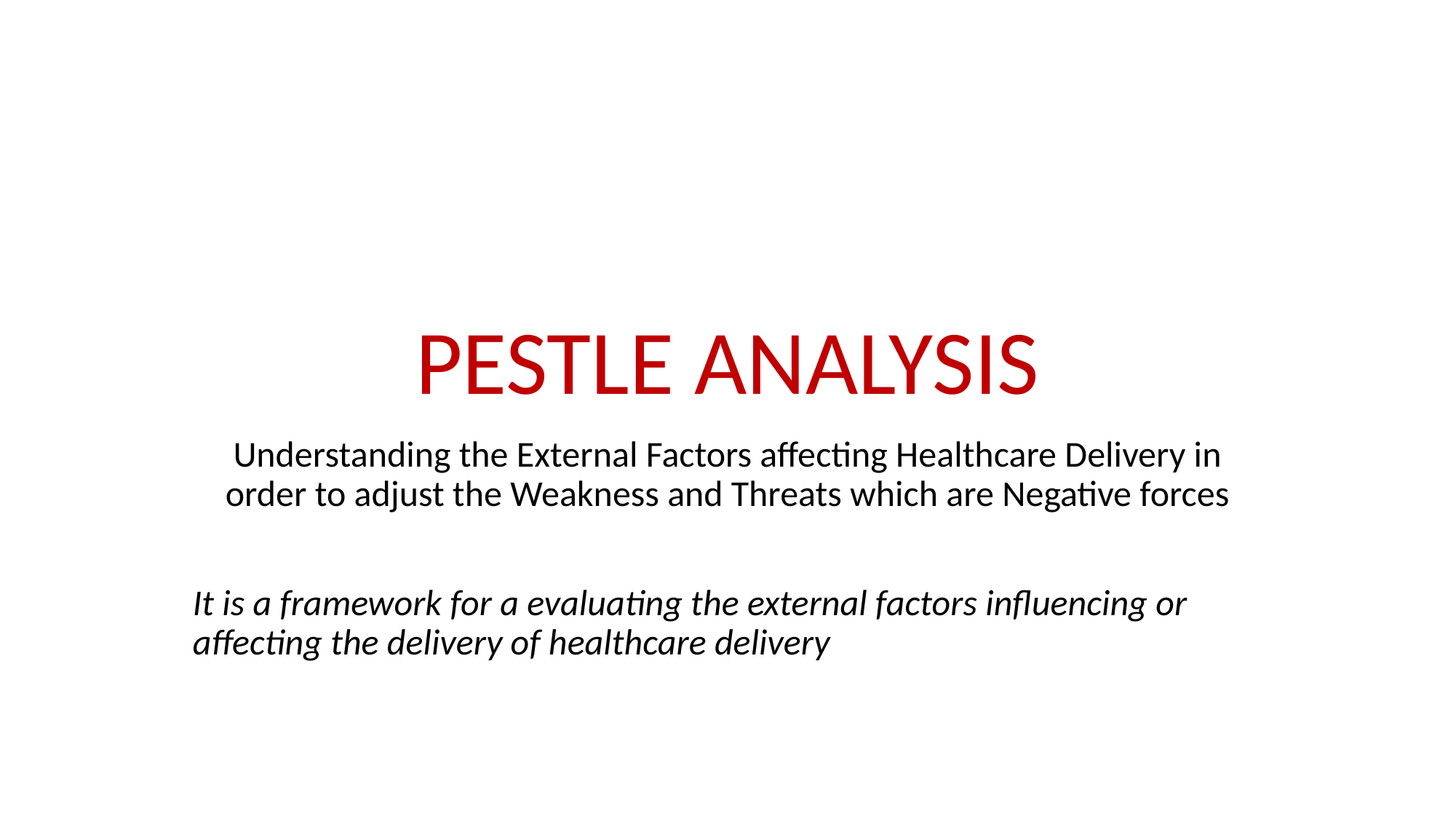

# PESTLE ANALYSIS
Understanding the External Factors affecting Healthcare Delivery in order to adjust the Weakness and Threats which are Negative forces

It is a framework for a evaluating the external factors influencing or affecting the delivery of healthcare delivery